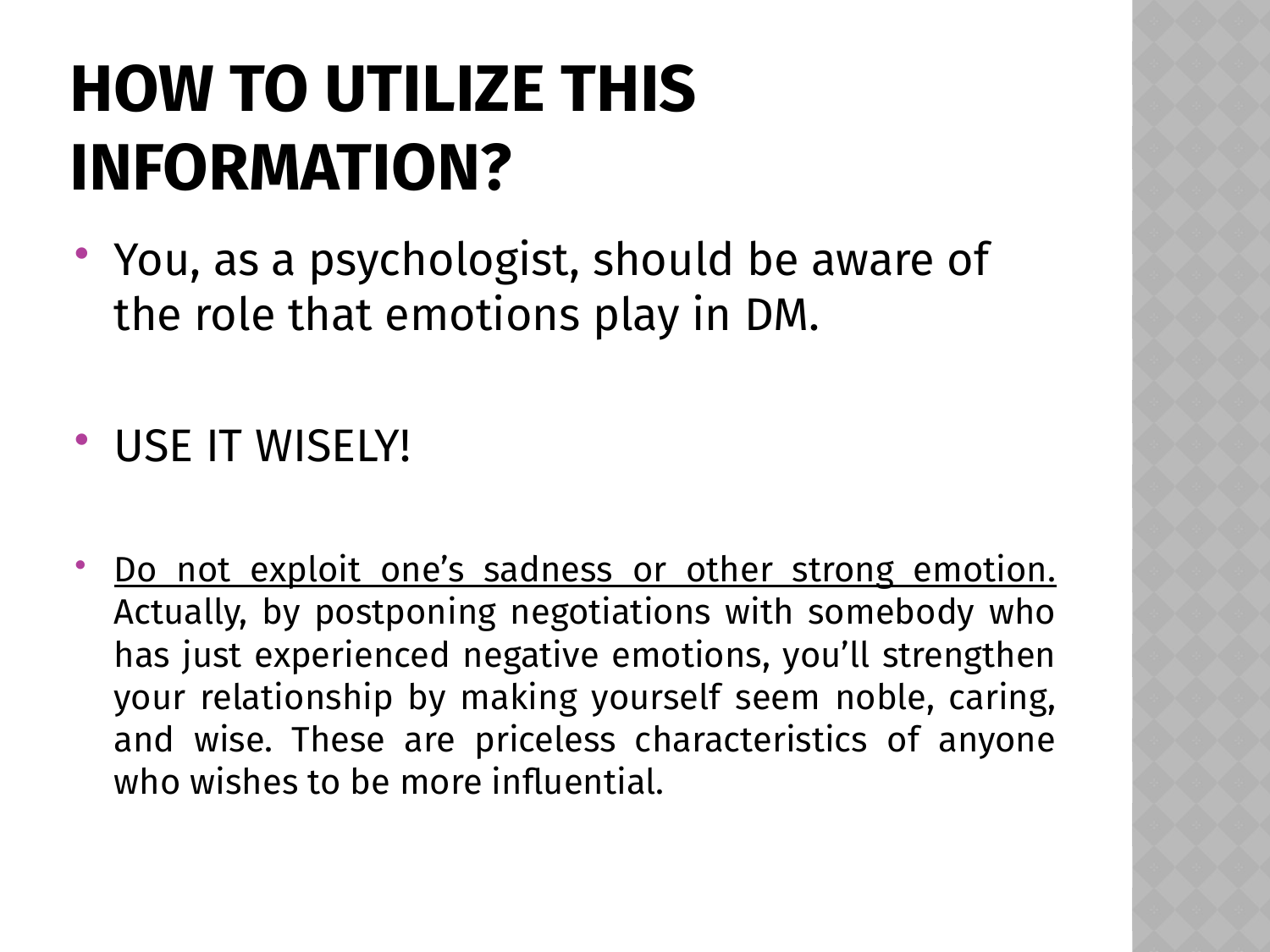

# How to utilize this information?
You, as a psychologist, should be aware of the role that emotions play in DM.

USE IT WISELY!

Do not exploit one’s sadness or other strong emotion. Actually, by postponing negotiations with somebody who has just experienced negative emotions, you’ll strengthen your relationship by making yourself seem noble, caring, and wise. These are priceless characteristics of anyone who wishes to be more influential.